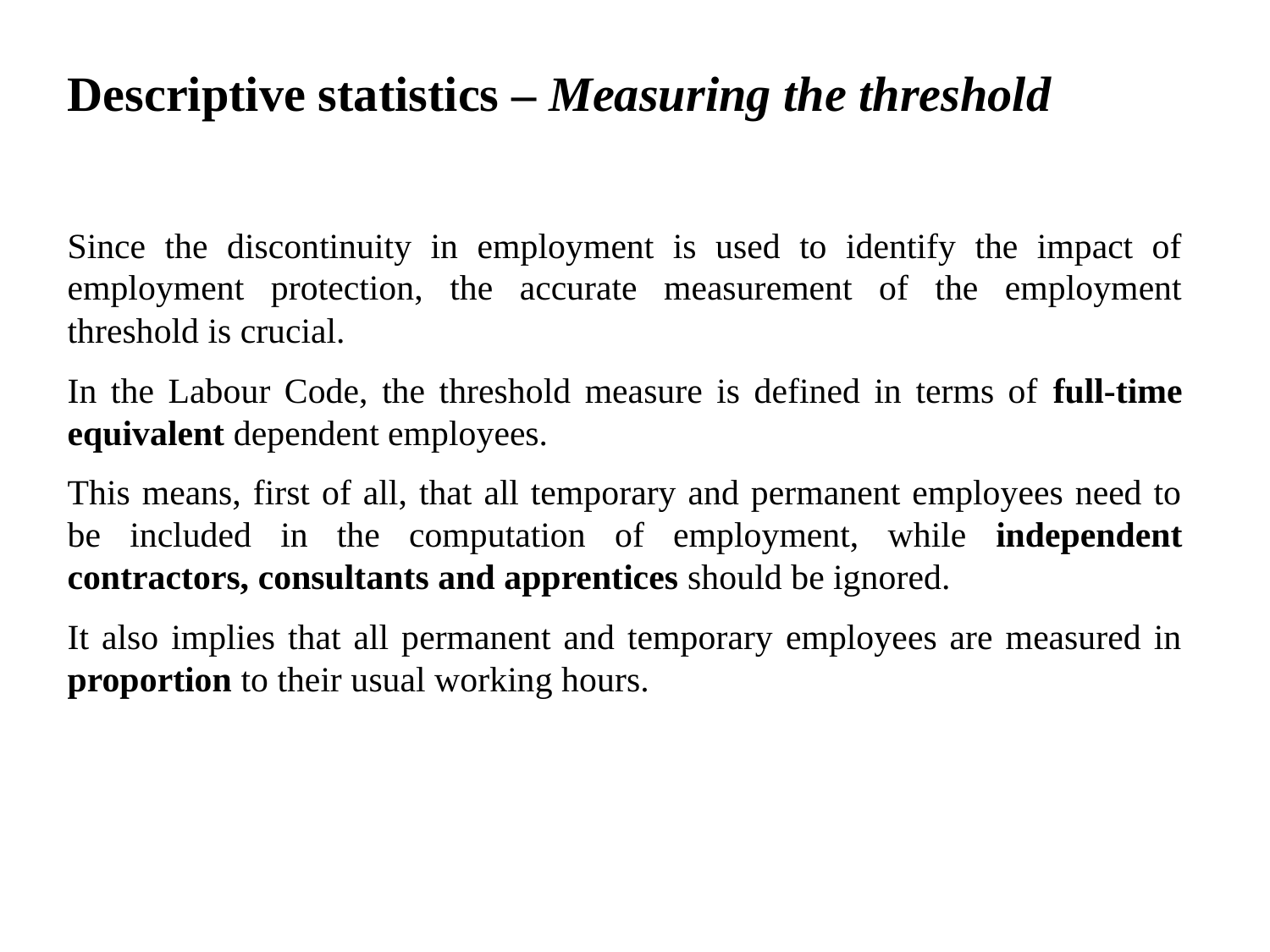

# Descriptive statistics – Measuring the threshold
Since the discontinuity in employment is used to identify the impact of employment protection, the accurate measurement of the employment threshold is crucial.
In the Labour Code, the threshold measure is defined in terms of full-time equivalent dependent employees.
This means, first of all, that all temporary and permanent employees need to be included in the computation of employment, while independent contractors, consultants and apprentices should be ignored.
It also implies that all permanent and temporary employees are measured in proportion to their usual working hours.